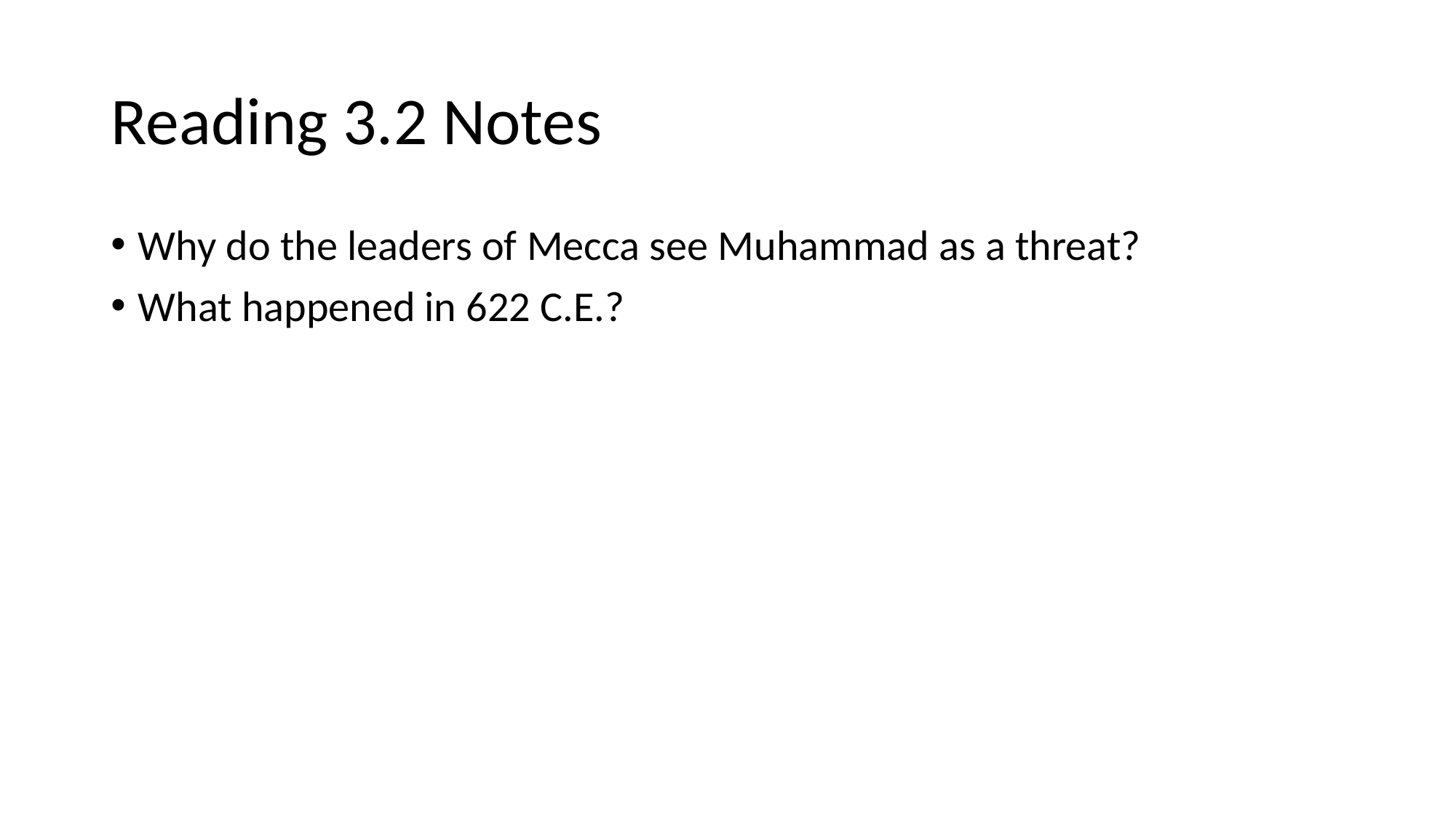

# Reading 3.2 Notes
Why do the leaders of Mecca see Muhammad as a threat?
What happened in 622 C.E.?